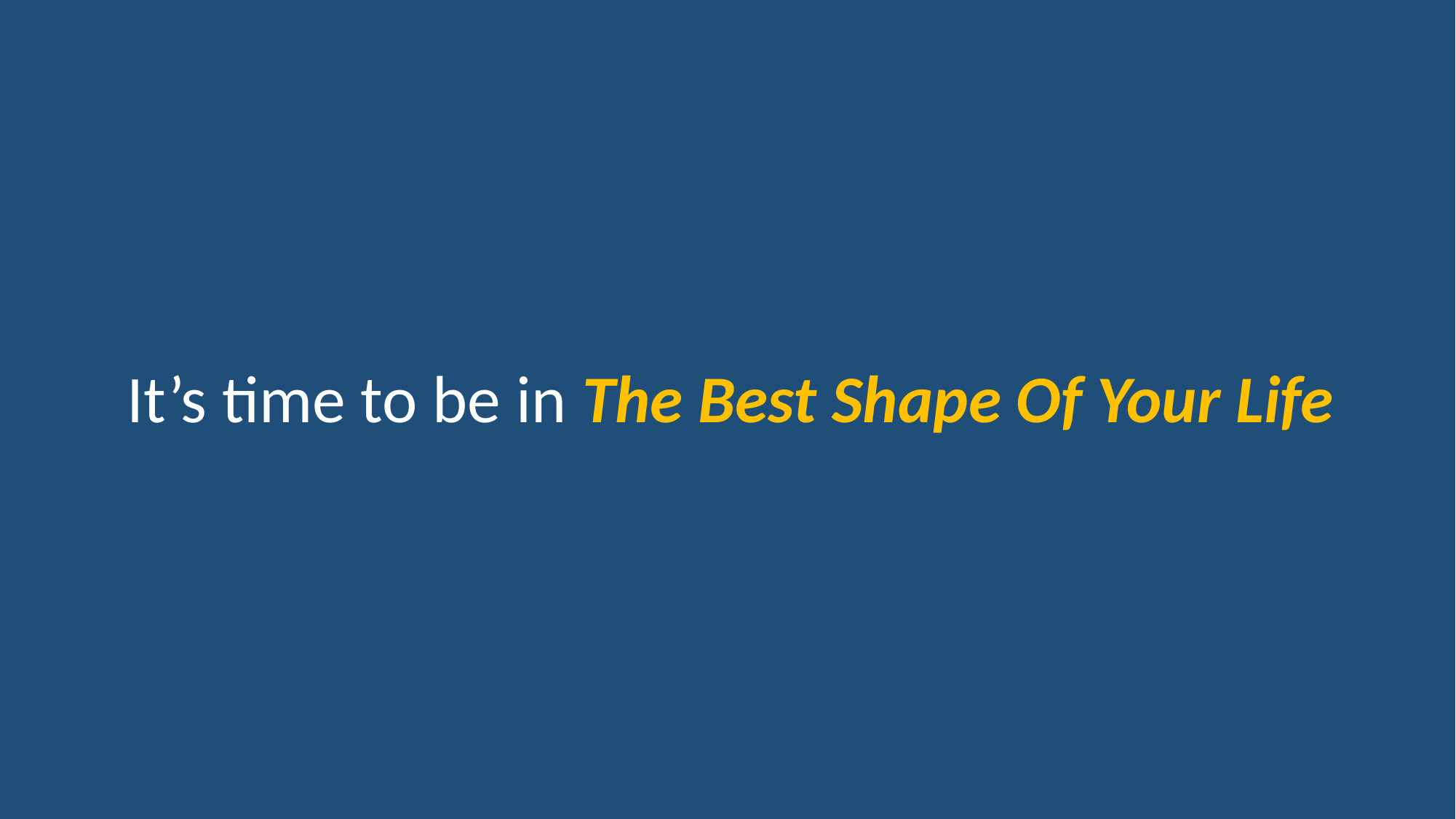

It’s time to be in The Best Shape Of Your Life